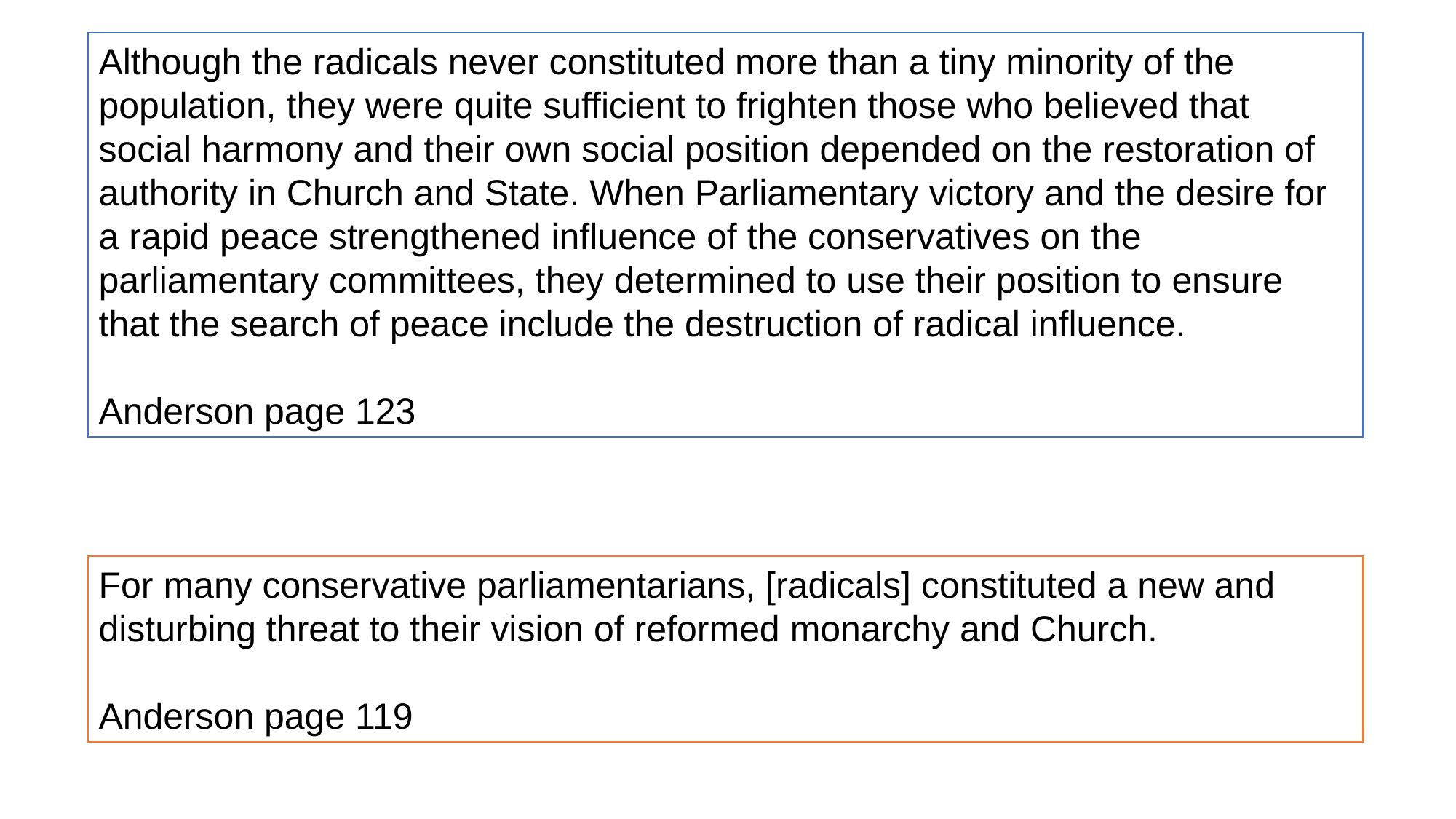

Although the radicals never constituted more than a tiny minority of the population, they were quite sufficient to frighten those who believed that social harmony and their own social position depended on the restoration of authority in Church and State. When Parliamentary victory and the desire for a rapid peace strengthened influence of the conservatives on the parliamentary committees, they determined to use their position to ensure that the search of peace include the destruction of radical influence.

Anderson page 123
For many conservative parliamentarians, [radicals] constituted a new and disturbing threat to their vision of reformed monarchy and Church.

Anderson page 119